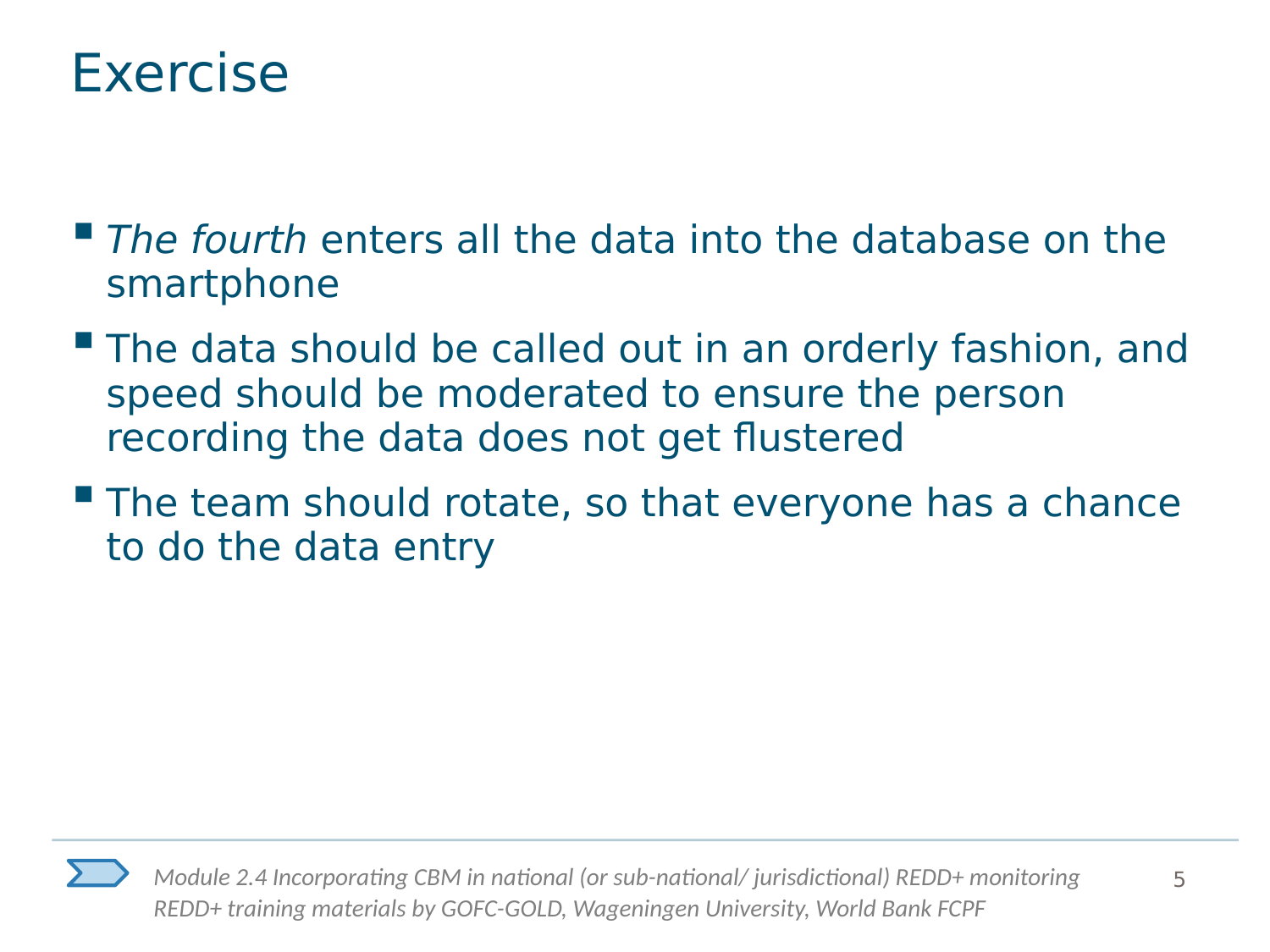

# Exercise
The fourth enters all the data into the database on the smartphone
The data should be called out in an orderly fashion, and speed should be moderated to ensure the person recording the data does not get flustered
The team should rotate, so that everyone has a chance to do the data entry